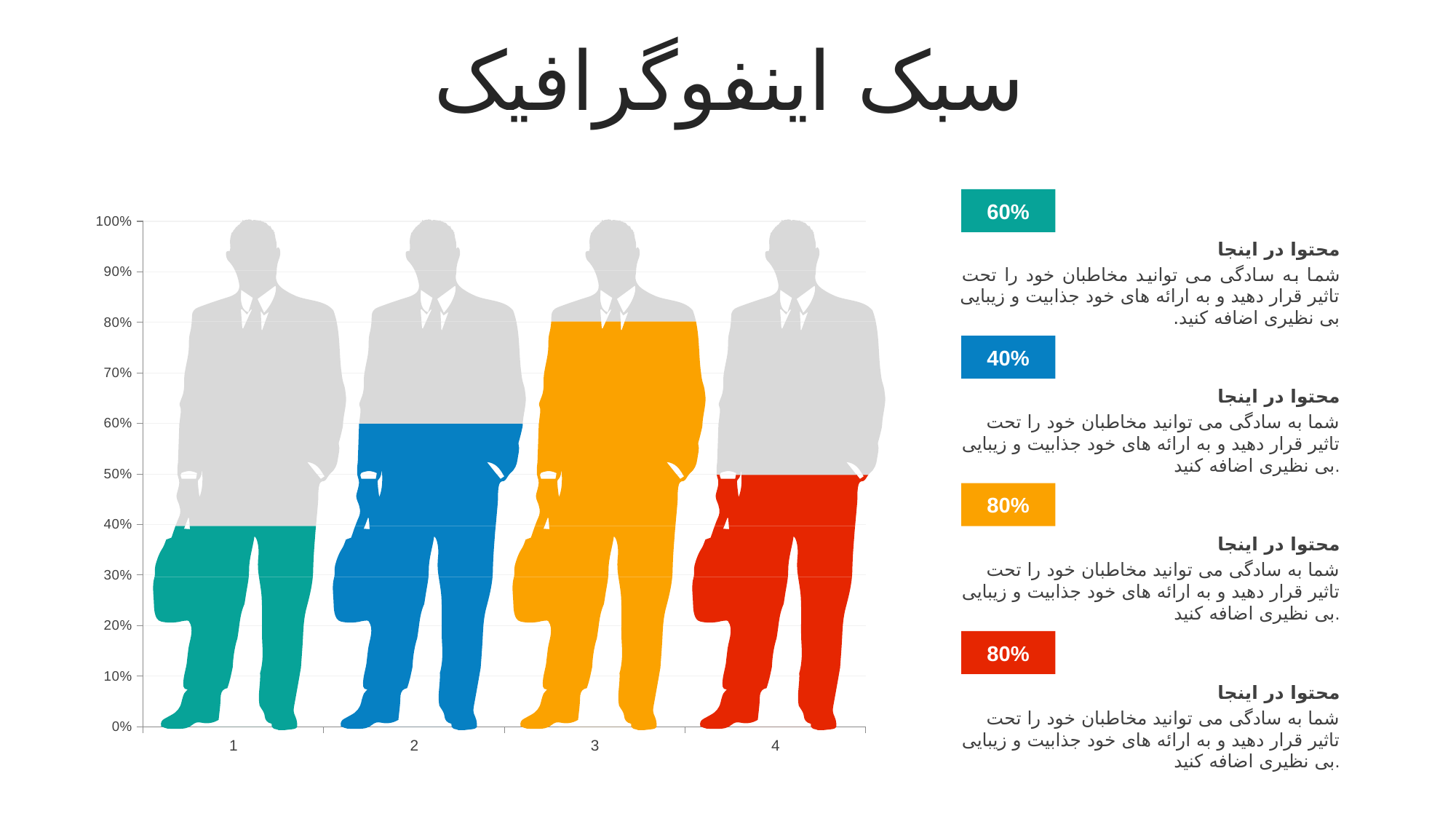

سبک اینفوگرافیک
60%
محتوا در اینجا
شما به سادگی می توانید مخاطبان خود را تحت تاثیر قرار دهید و به ارائه های خود جذابیت و زیبایی بی نظیری اضافه کنید.

### Chart

| Category |  |  |
|---|---|---|

40%
محتوا در اینجا
شما به سادگی می توانید مخاطبان خود را تحت تاثیر قرار دهید و به ارائه های خود جذابیت و زیبایی بی نظیری اضافه کنید.
80%
محتوا در اینجا
شما به سادگی می توانید مخاطبان خود را تحت تاثیر قرار دهید و به ارائه های خود جذابیت و زیبایی بی نظیری اضافه کنید.
80%
محتوا در اینجا
شما به سادگی می توانید مخاطبان خود را تحت تاثیر قرار دهید و به ارائه های خود جذابیت و زیبایی بی نظیری اضافه کنید.